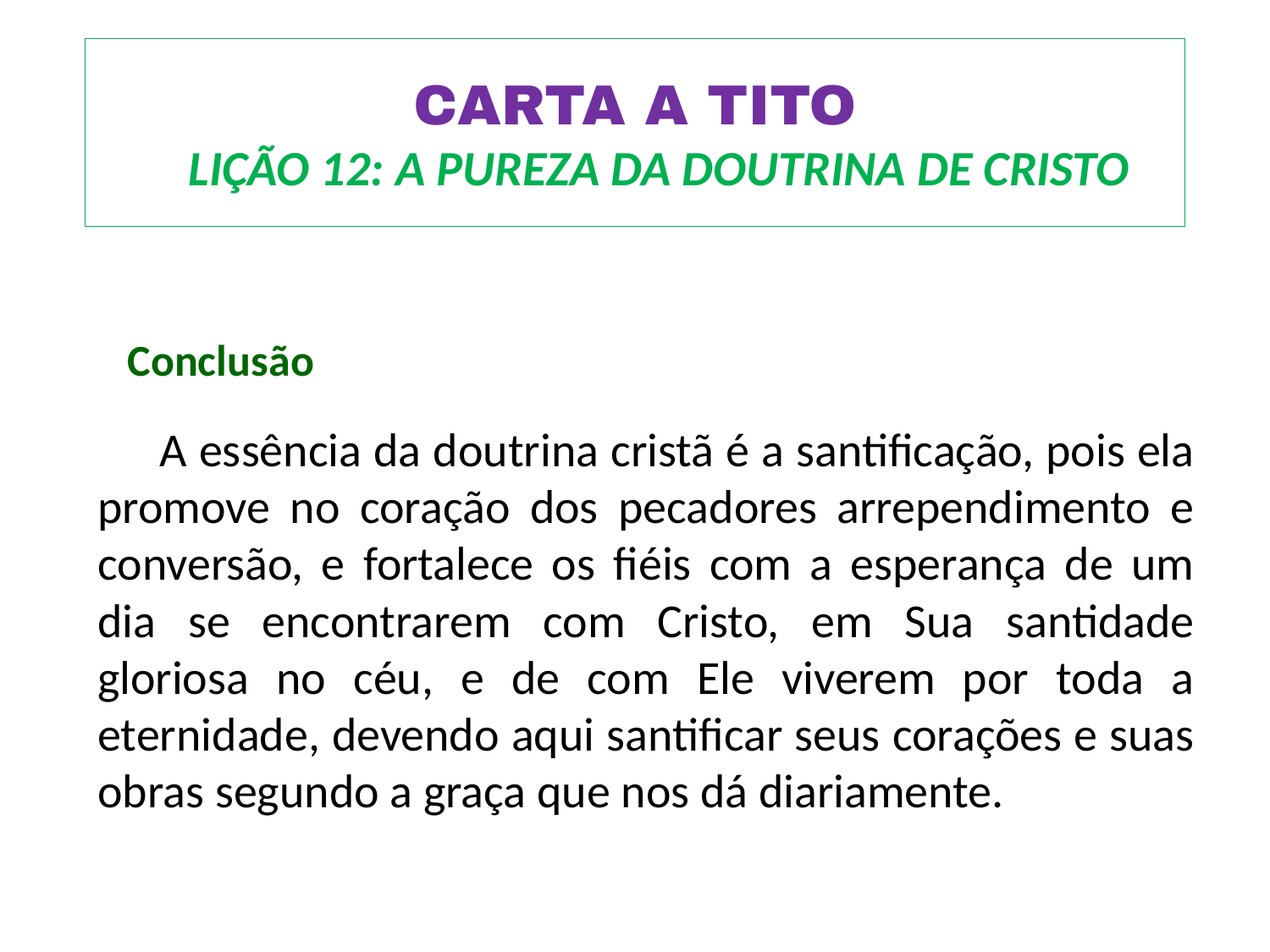

# CARTA A TITO LIÇÃO 12: A PUREZA DA DOUTRINA DE CRISTO
   Conclusão

	A essência da doutrina cristã é a santificação, pois ela promove no coração dos pecadores arrependimento e conversão, e fortalece os fiéis com a esperança de um dia se encontrarem com Cristo, em Sua santidade gloriosa no céu, e de com Ele viverem por toda a eternidade, devendo aqui santificar seus corações e suas obras segundo a graça que nos dá diariamente.